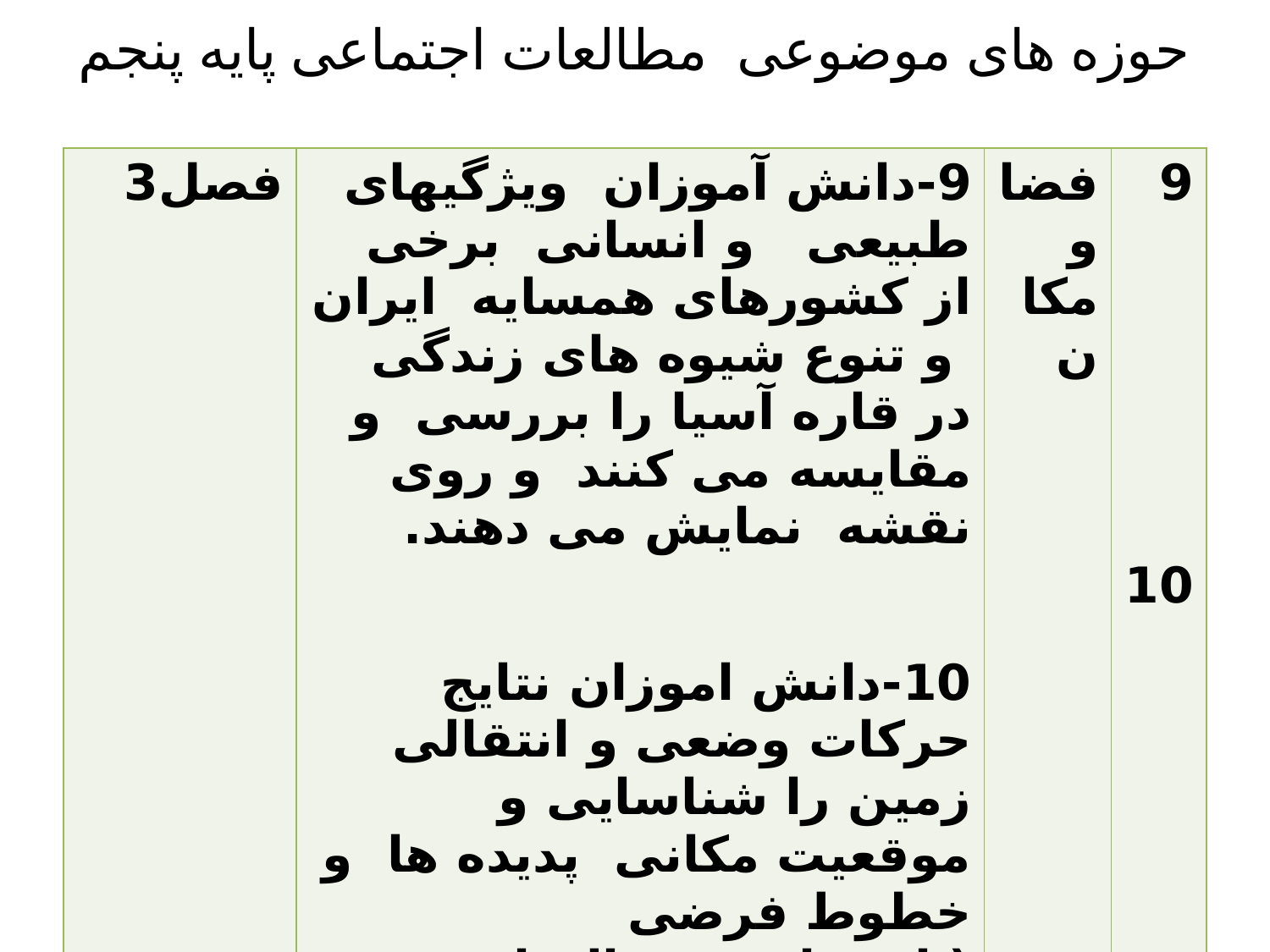

# حوزه های موضوعی  مطالعات اجتماعی پایه پنجم
| فصل3 | 9-دانش آموزان ویژگیهای طبیعی و انسانی برخی از کشورهای همسایه ایران و تنوع شیوه های زندگی در قاره آسیا را بررسی و مقایسه می کنند و روی نقشه نمایش می دهند. 10-دانش اموزان نتایج حرکات وضعی و انتقالی زمین را شناسایی و موقعیت مکانی پدیده ها و خطوط فرضی ( استوا ،نصف النهار مبدا ،مدارها و نصف النهارات ) را ترسیم می کنند و نشان می دهند. | فضا و مکان | 9 10 |
| --- | --- | --- | --- |